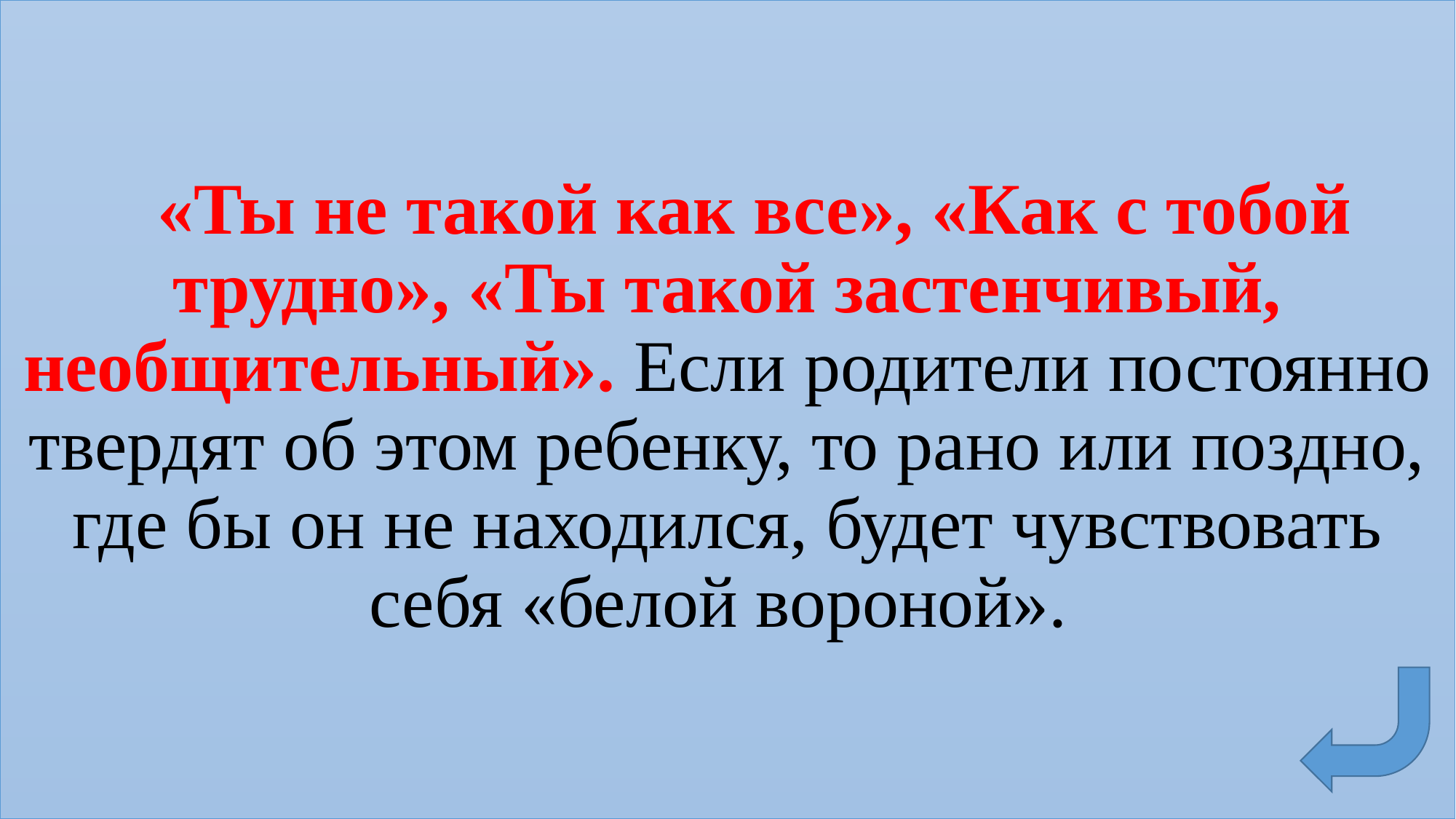

«Ты не такой как все», «Как с тобой трудно», «Ты такой застенчивый, необщительный». Если родители постоянно твердят об этом ребенку, то рано или поздно, где бы он не находился, будет чувствовать себя «белой вороной».